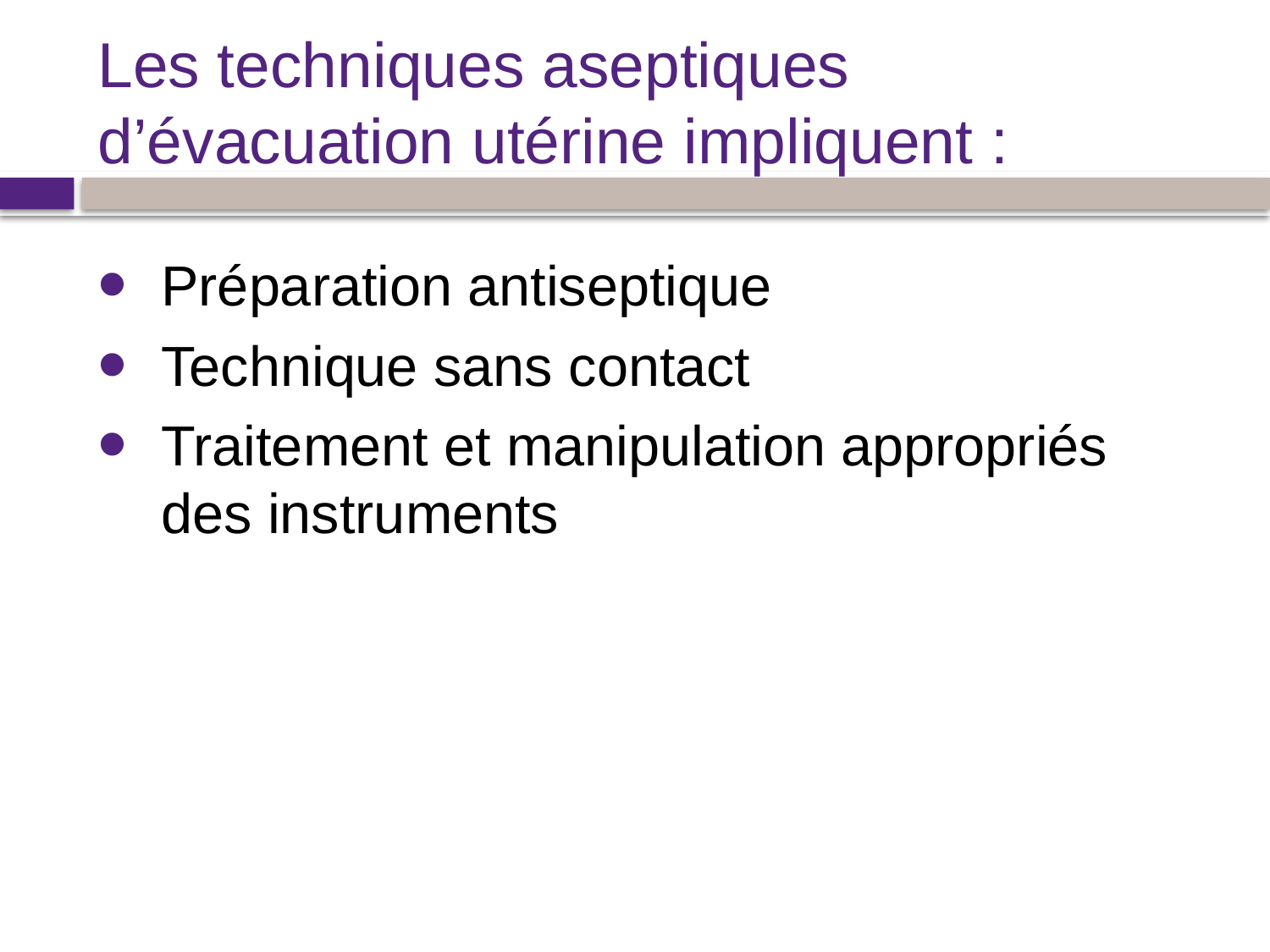

# Les techniques aseptiques d’évacuation utérine impliquent :
Préparation antiseptique
Technique sans contact
Traitement et manipulation appropriés des instruments